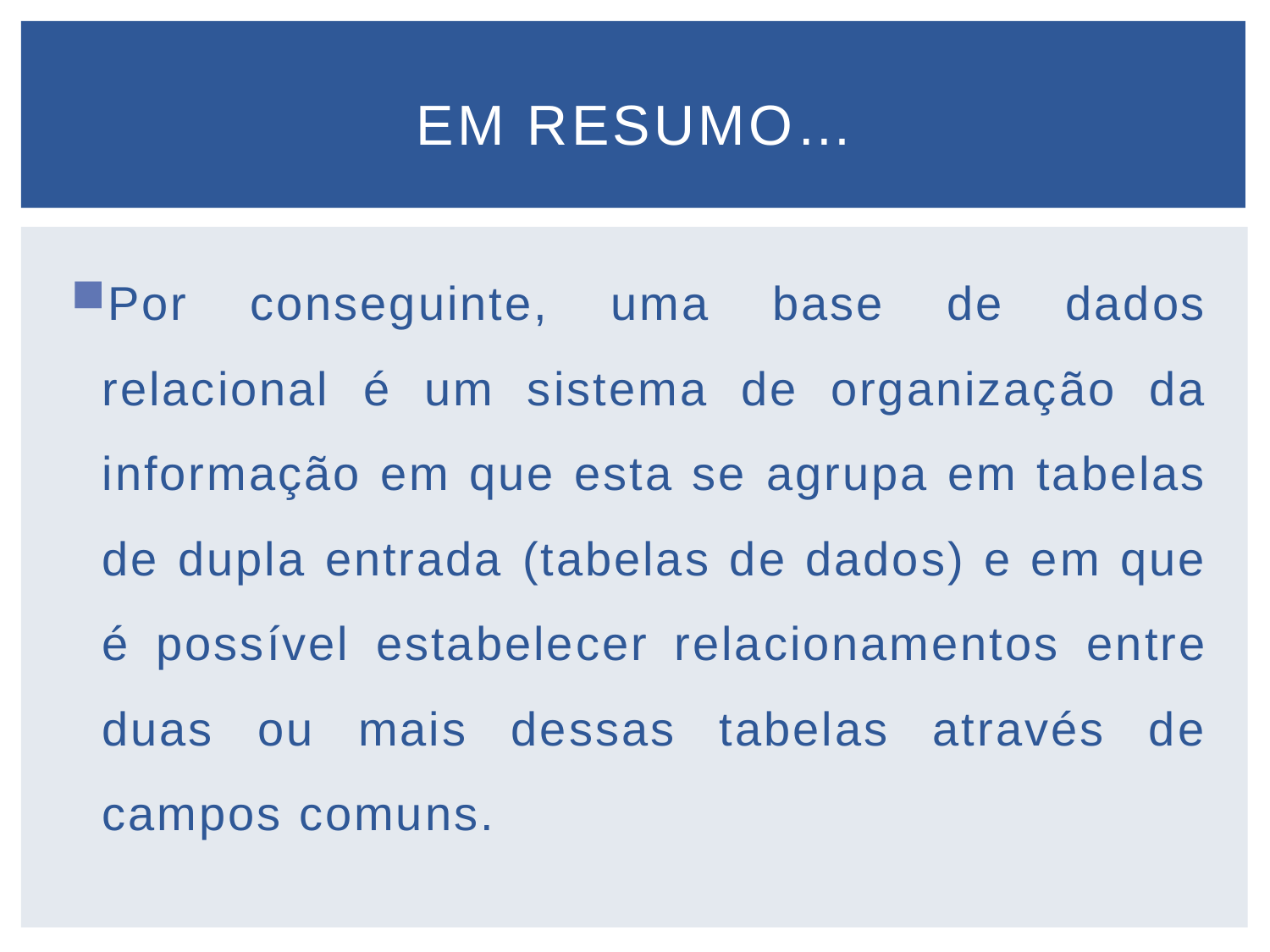

# Em resumo…
Por conseguinte, uma base de dados relacional é um sistema de organização da informação em que esta se agrupa em tabelas de dupla entrada (tabelas de dados) e em que é possível estabelecer relacionamentos entre duas ou mais dessas tabelas através de campos comuns.